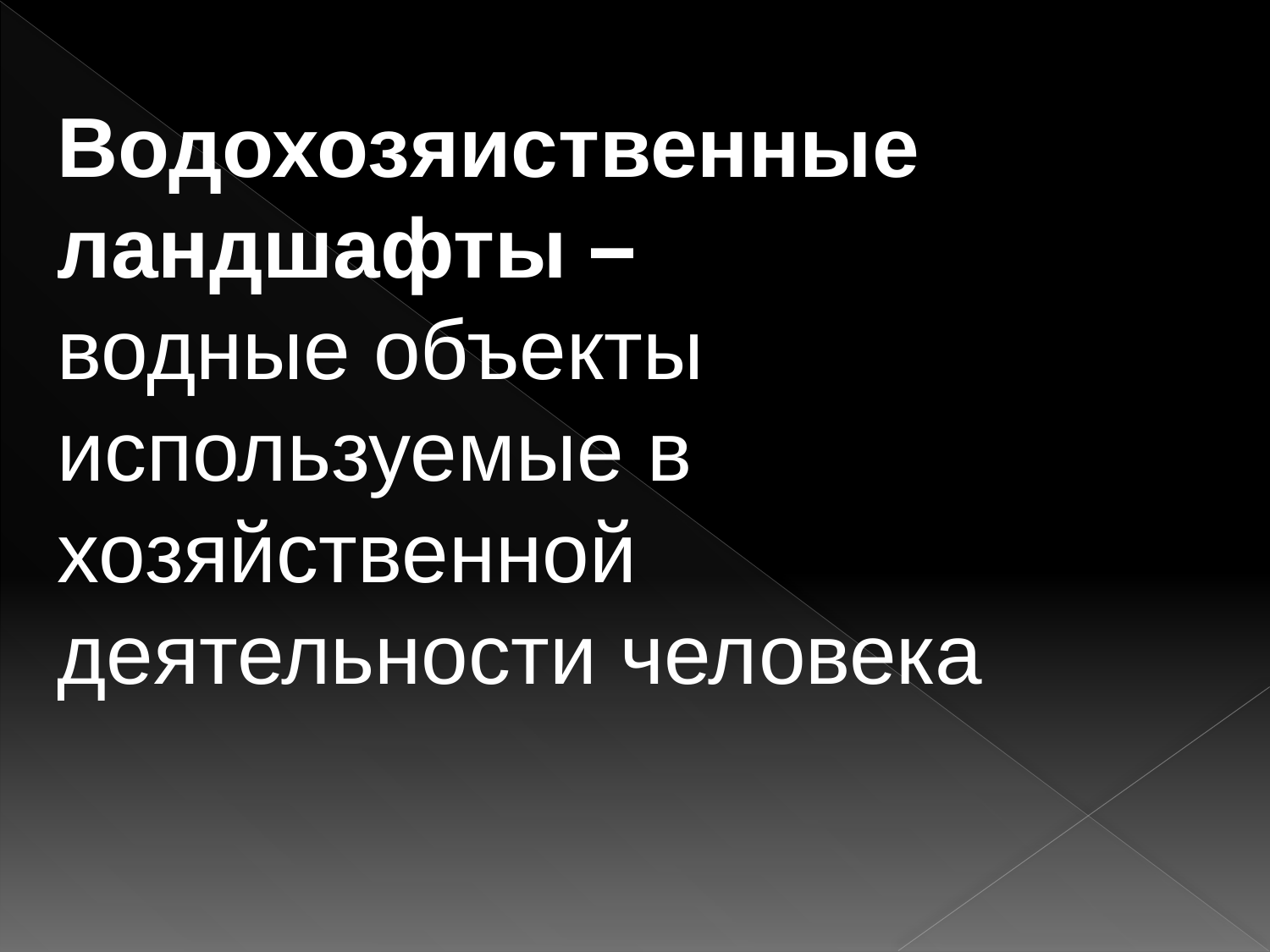

Водохозяиственные ландшафты –
водные объекты используемые в хозяйственной деятельности человека